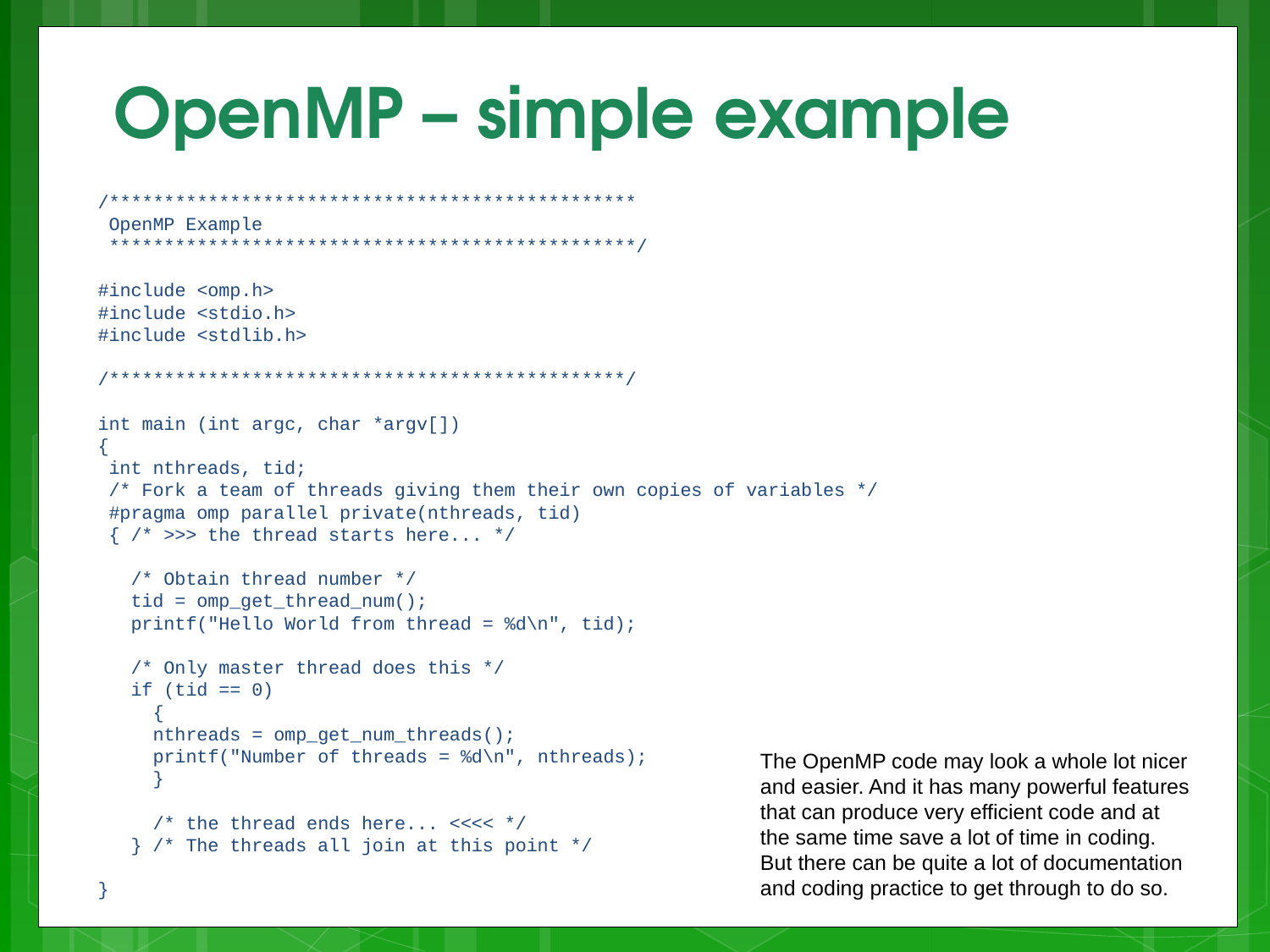

# OpenMP – simple example
/************************************************
 OpenMP Example
 ************************************************/

#include <omp.h>
#include <stdio.h>
#include <stdlib.h>

/***********************************************/

int main (int argc, char *argv[])
{
 int nthreads, tid;
 /* Fork a team of threads giving them their own copies of variables */
 #pragma omp parallel private(nthreads, tid)
 { /* >>> the thread starts here... */

   /* Obtain thread number */
   tid = omp_get_thread_num();
   printf("Hello World from thread = %d\n", tid);

   /* Only master thread does this */
   if (tid == 0)
     {
     nthreads = omp_get_num_threads();
     printf("Number of threads = %d\n", nthreads);
     }

     /* the thread ends here... <<<< */
   } /* The threads all join at this point */

}
The OpenMP code may look a whole lot nicer and easier. And it has many powerful features that can produce very efficient code and at the same time save a lot of time in coding. But there can be quite a lot of documentation and coding practice to get through to do so.